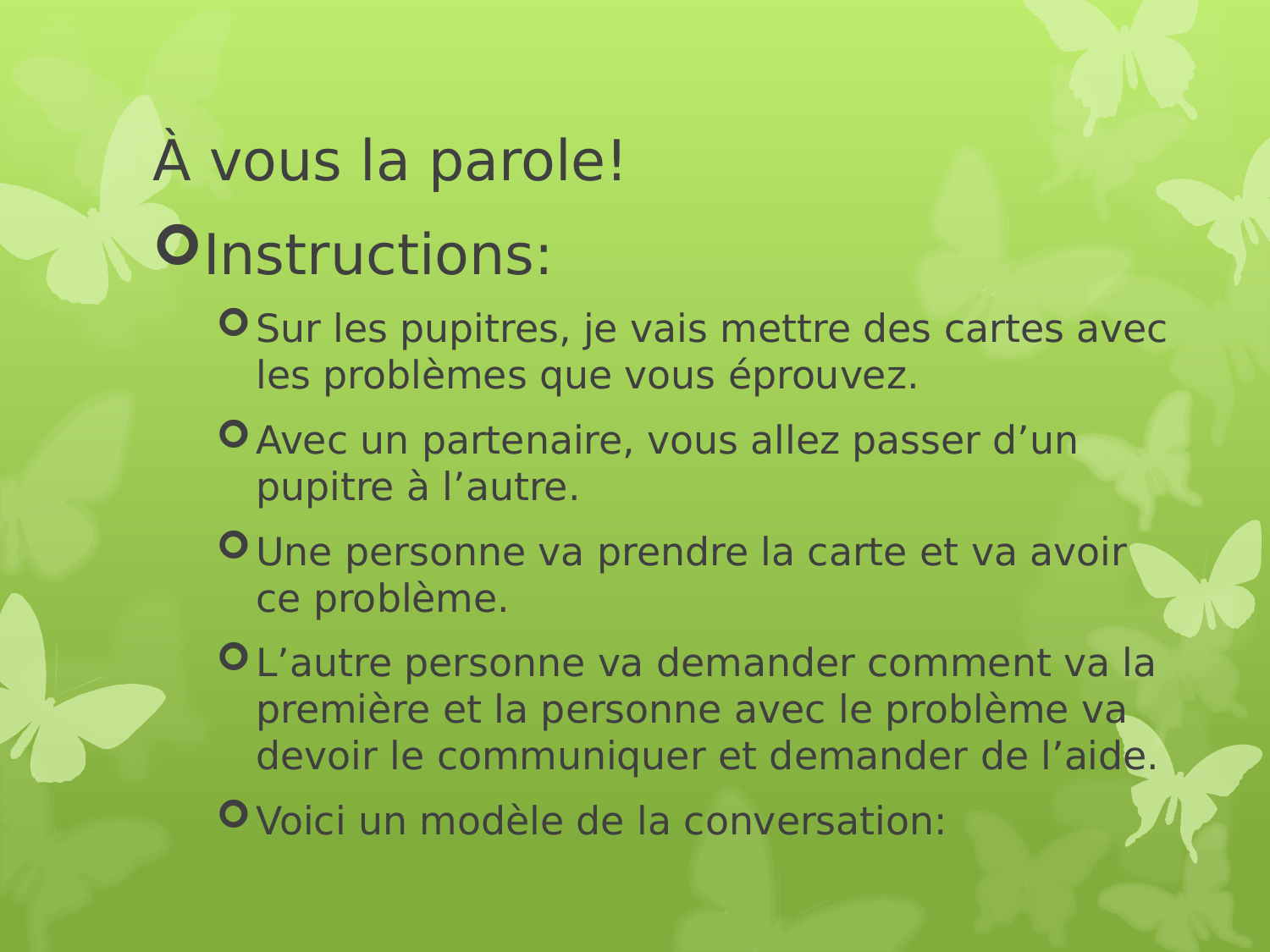

# À vous la parole!
Instructions:
Sur les pupitres, je vais mettre des cartes avec les problèmes que vous éprouvez.
Avec un partenaire, vous allez passer d’un pupitre à l’autre.
Une personne va prendre la carte et va avoir ce problème.
L’autre personne va demander comment va la première et la personne avec le problème va devoir le communiquer et demander de l’aide.
Voici un modèle de la conversation: